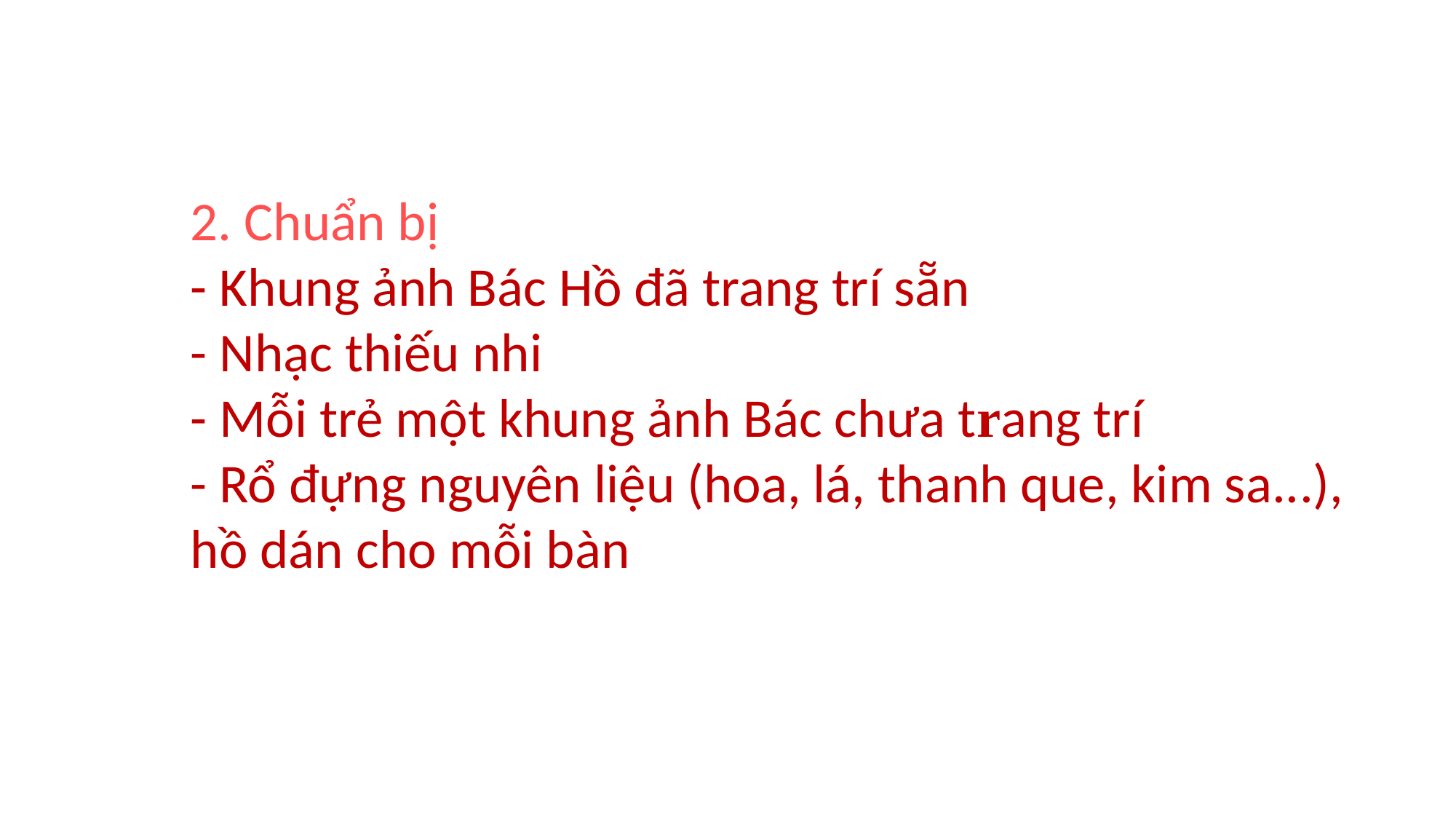

2. Chuẩn bị
- Khung ảnh Bác Hồ đã trang trí sẵn
- Nhạc thiếu nhi
- Mỗi trẻ một khung ảnh Bác chưa trang trí
- Rổ đựng nguyên liệu (hoa, lá, thanh que, kim sa...), hồ dán cho mỗi bàn